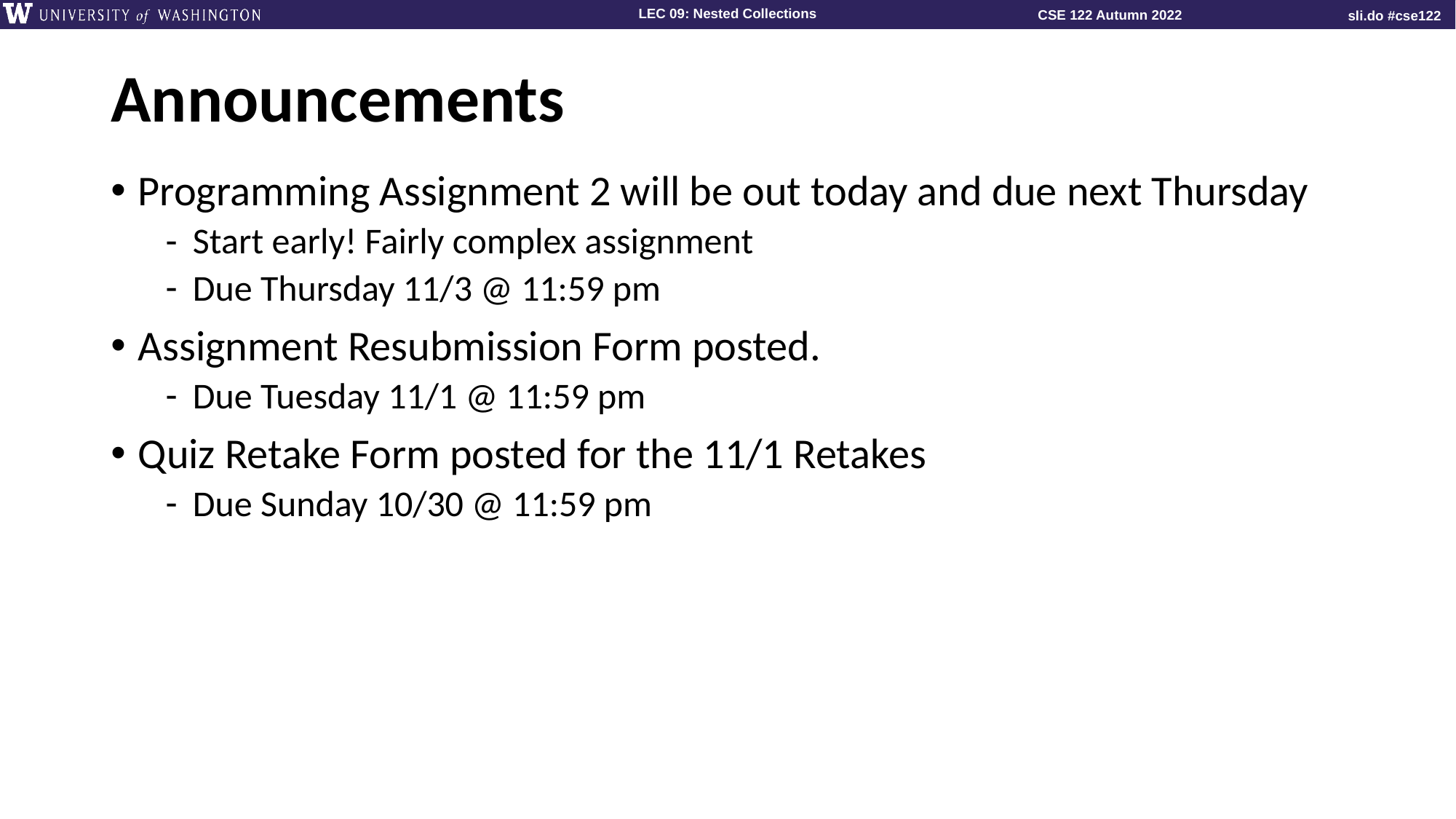

# Announcements
Programming Assignment 2 will be out today and due next Thursday
Start early! Fairly complex assignment
Due Thursday 11/3 @ 11:59 pm
Assignment Resubmission Form posted.
Due Tuesday 11/1 @ 11:59 pm
Quiz Retake Form posted for the 11/1 Retakes
Due Sunday 10/30 @ 11:59 pm